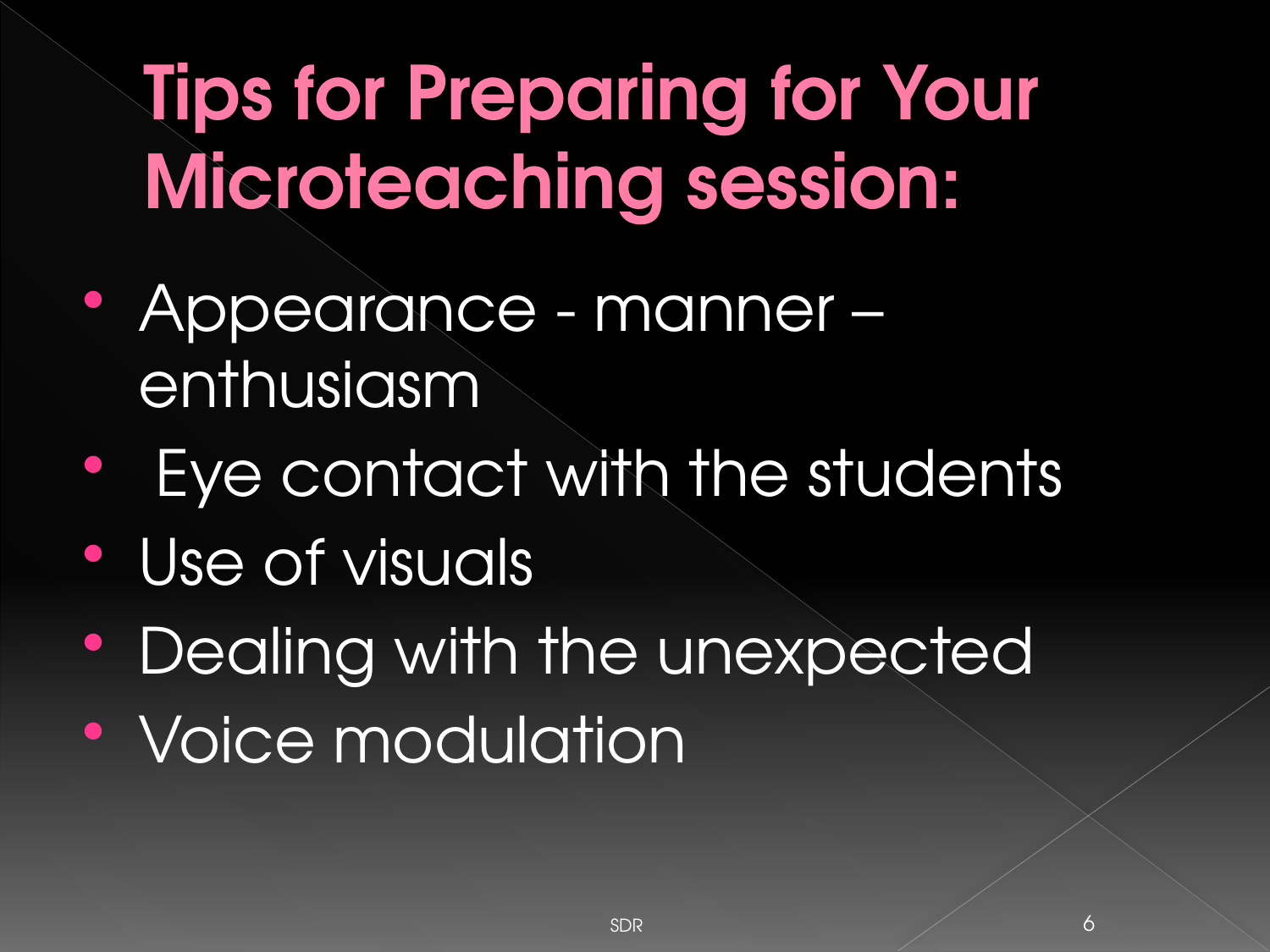

# Tips for Preparing for Your Microteaching session:
Appearance - manner – enthusiasm
 Eye contact with the students
Use of visuals
Dealing with the unexpected
Voice modulation
SDR
6